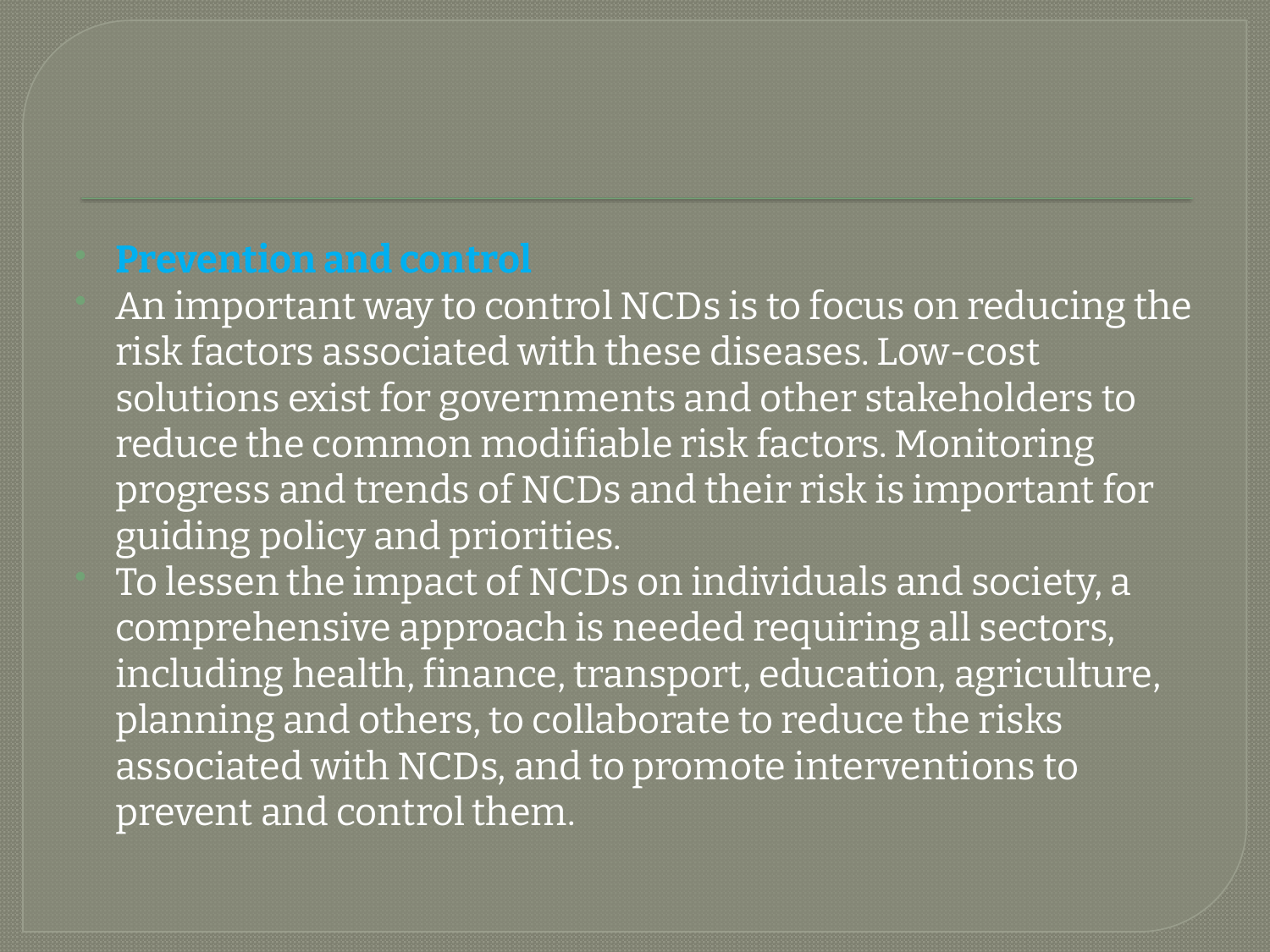

#
Prevention and control
An important way to control NCDs is to focus on reducing the risk factors associated with these diseases. Low-cost solutions exist for governments and other stakeholders to reduce the common modifiable risk factors. Monitoring progress and trends of NCDs and their risk is important for guiding policy and priorities.
To lessen the impact of NCDs on individuals and society, a comprehensive approach is needed requiring all sectors, including health, finance, transport, education, agriculture, planning and others, to collaborate to reduce the risks associated with NCDs, and to promote interventions to prevent and control them.